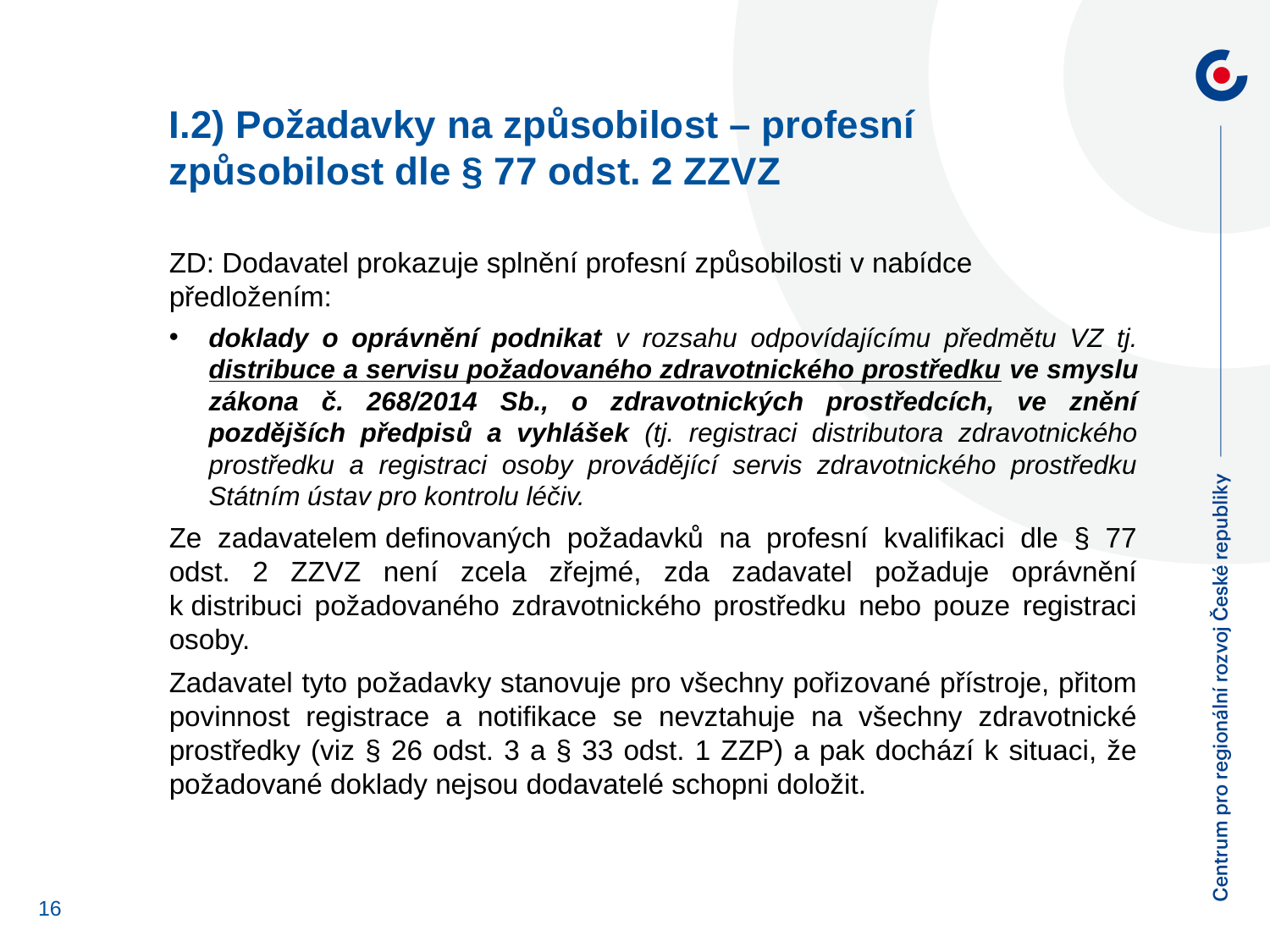

I.2) Požadavky na způsobilost – profesní způsobilost dle § 77 odst. 2 ZZVZ
ZD: Dodavatel prokazuje splnění profesní způsobilosti v nabídce předložením:
doklady o oprávnění podnikat v rozsahu odpovídajícímu předmětu VZ tj. distribuce a servisu požadovaného zdravotnického prostředku ve smyslu zákona č. 268/2014 Sb., o zdravotnických prostředcích, ve znění pozdějších předpisů a vyhlášek (tj. registraci distributora zdravotnického prostředku a registraci osoby provádějící servis zdravotnického prostředku Státním ústav pro kontrolu léčiv.
Ze zadavatelem definovaných požadavků na profesní kvalifikaci dle § 77 odst. 2 ZZVZ není zcela zřejmé, zda zadavatel požaduje oprávnění k distribuci požadovaného zdravotnického prostředku nebo pouze registraci osoby.
Zadavatel tyto požadavky stanovuje pro všechny pořizované přístroje, přitom povinnost registrace a notifikace se nevztahuje na všechny zdravotnické prostředky (viz § 26 odst. 3 a § 33 odst. 1 ZZP) a pak dochází k situaci, že požadované doklady nejsou dodavatelé schopni doložit.

16